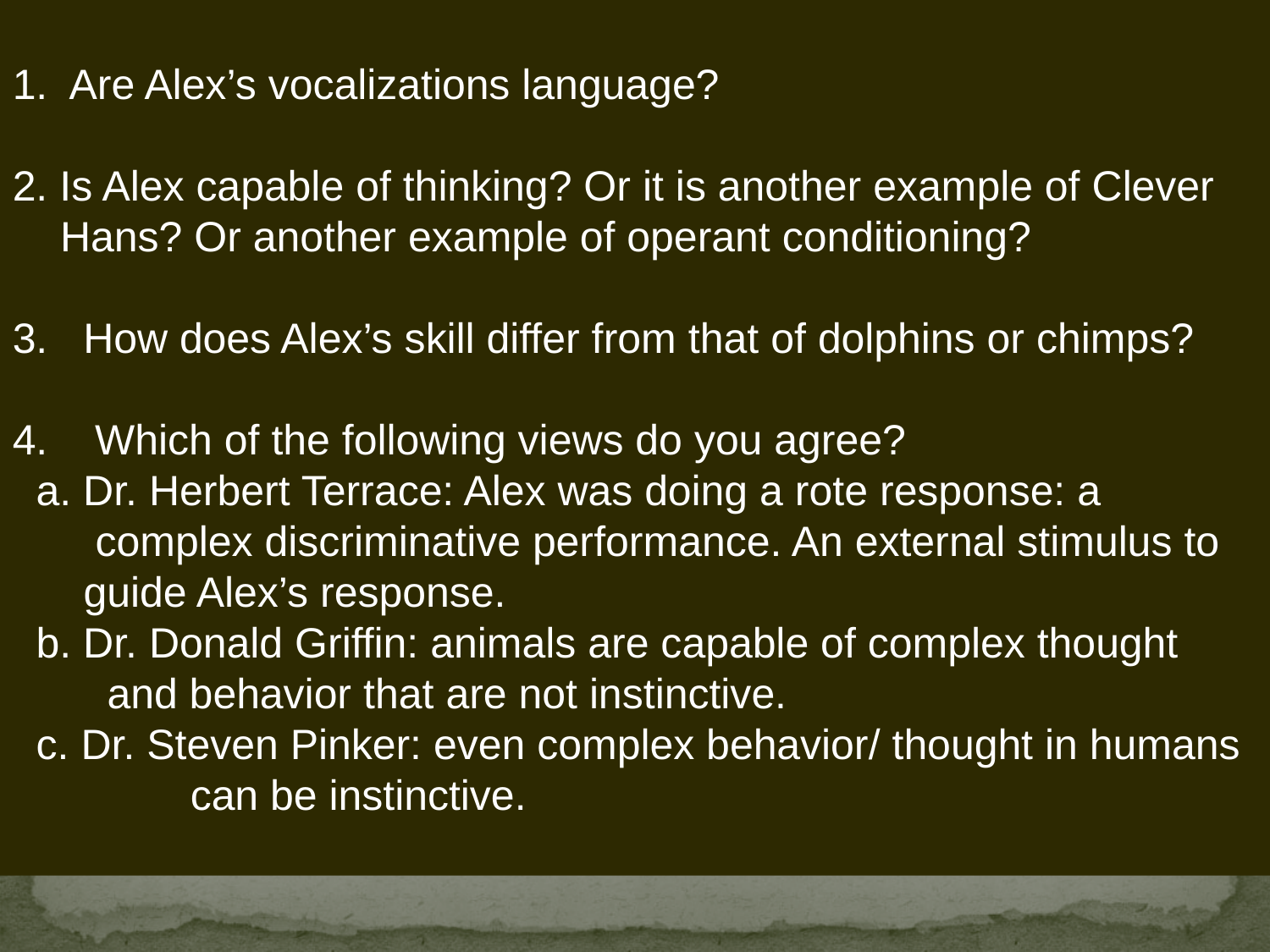

1.  Are Alex’s vocalizations language?

2. Is Alex capable of thinking? Or it is another example of Clever Hans? Or another example of operant conditioning?

3.   How does Alex’s skill differ from that of dolphins or chimps?

4.    Which of the following views do you agree?
  a. Dr. Herbert Terrace: Alex was doing a rote response: a
       complex discriminative performance. An external stimulus to
      guide Alex’s response.
  b. Dr. Donald Griffin: animals are capable of complex thought
        and behavior that are not instinctive.
  c. Dr. Steven Pinker: even complex behavior/ thought in humans
               can be instinctive.